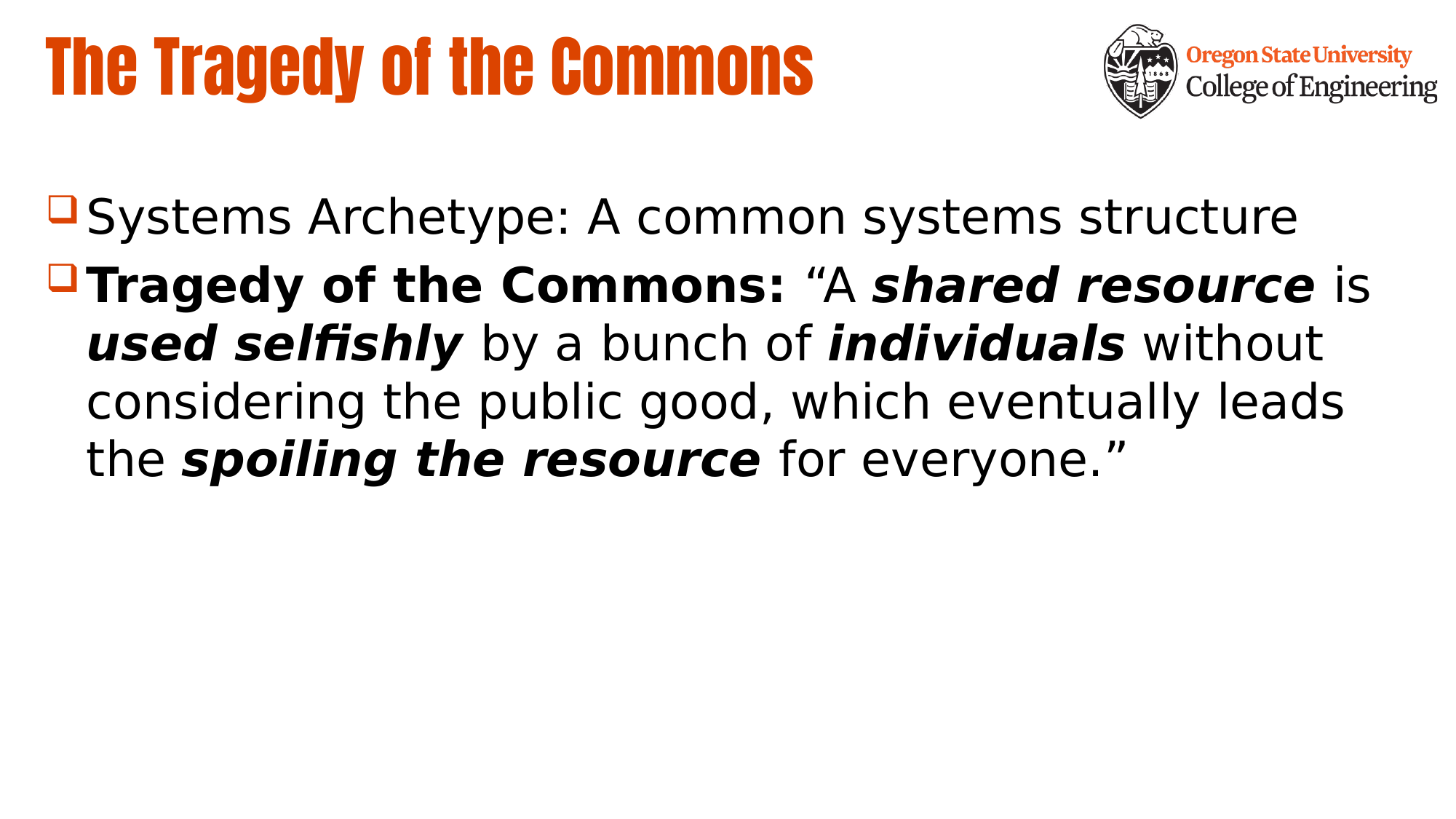

# The Tragedy of the Commons
Systems Archetype: A common systems structure
Tragedy of the Commons: “A shared resource is used selfishly by a bunch of individuals without considering the public good, which eventually leads the spoiling the resource for everyone.”